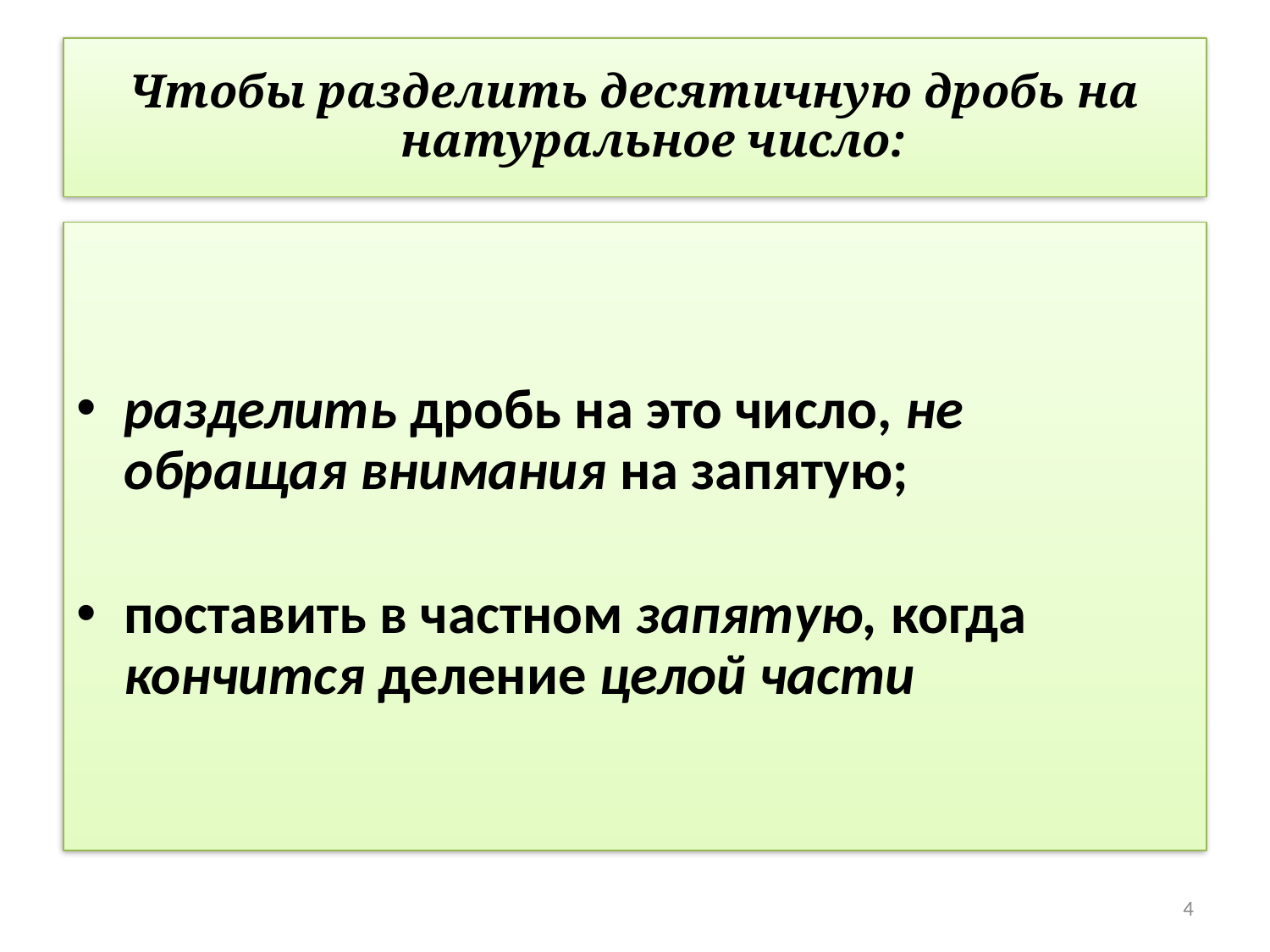

# Чтобы разделить десятичную дробь на натуральное число:

разделить дробь на это число, не обращая внимания на запятую;

поставить в частном запятую, когда кончится деление целой части
4